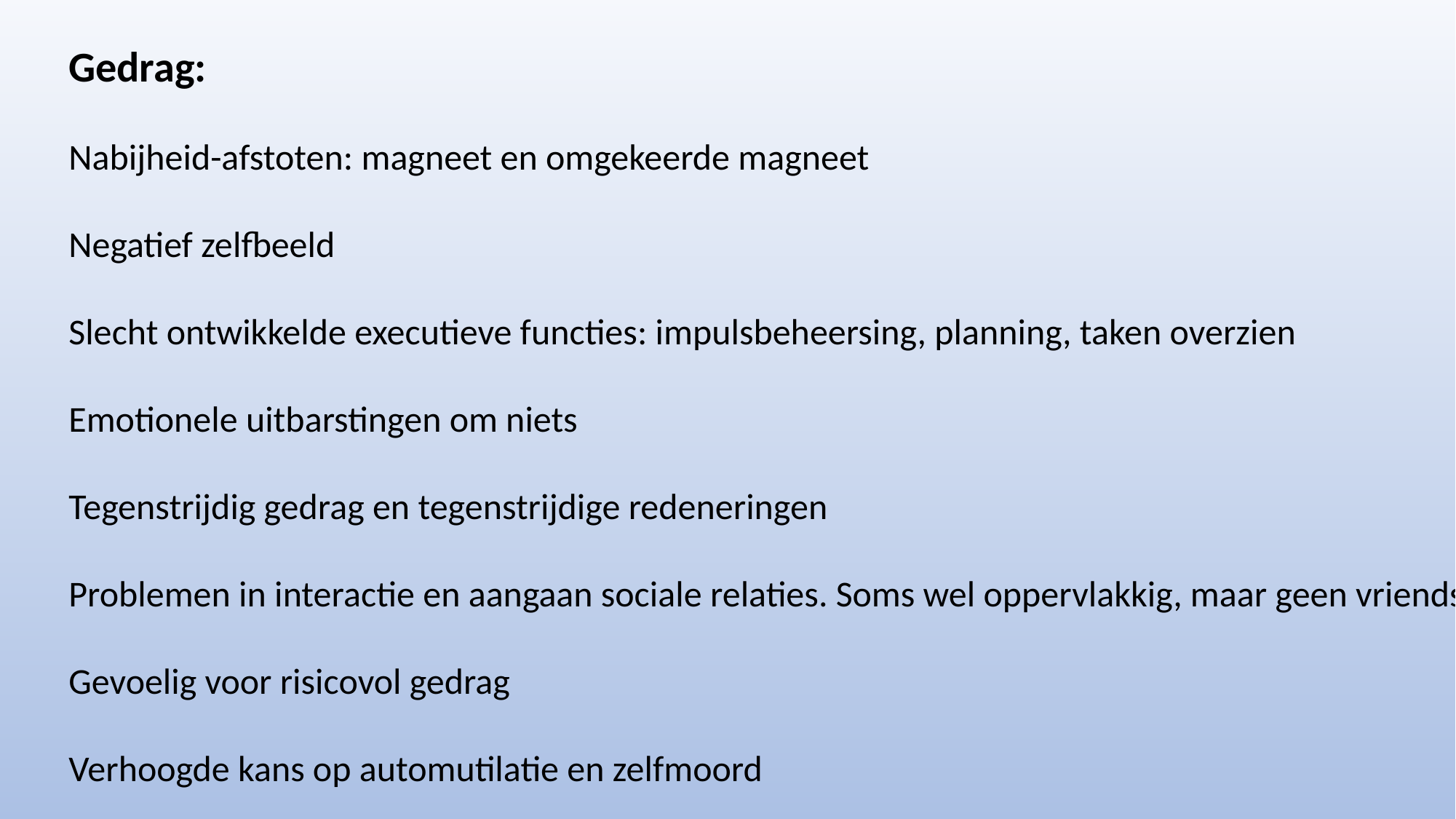

Gedrag:

Nabijheid-afstoten: magneet en omgekeerde magneet

Negatief zelfbeeld

Slecht ontwikkelde executieve functies: impulsbeheersing, planning, taken overzien

Emotionele uitbarstingen om niets

Tegenstrijdig gedrag en tegenstrijdige redeneringen

Problemen in interactie en aangaan sociale relaties. Soms wel oppervlakkig, maar geen vriendschap

Gevoelig voor risicovol gedrag

Verhoogde kans op automutilatie en zelfmoord